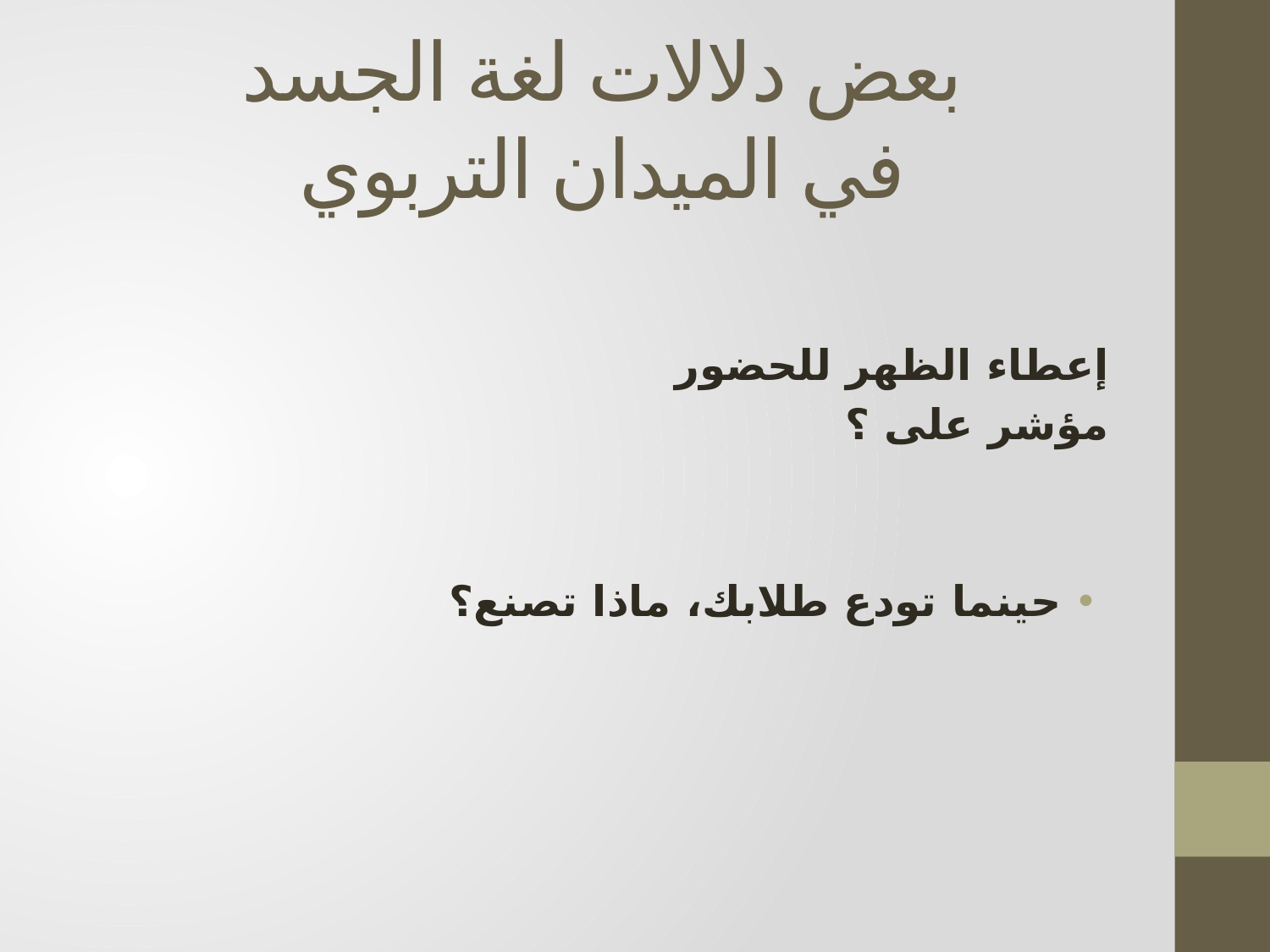

# بعض دلالات لغة الجسد في الميدان التربوي

إعطاء الظهر للحضور
مؤشر على ؟

حينما تودع طلابك، ماذا تصنع؟